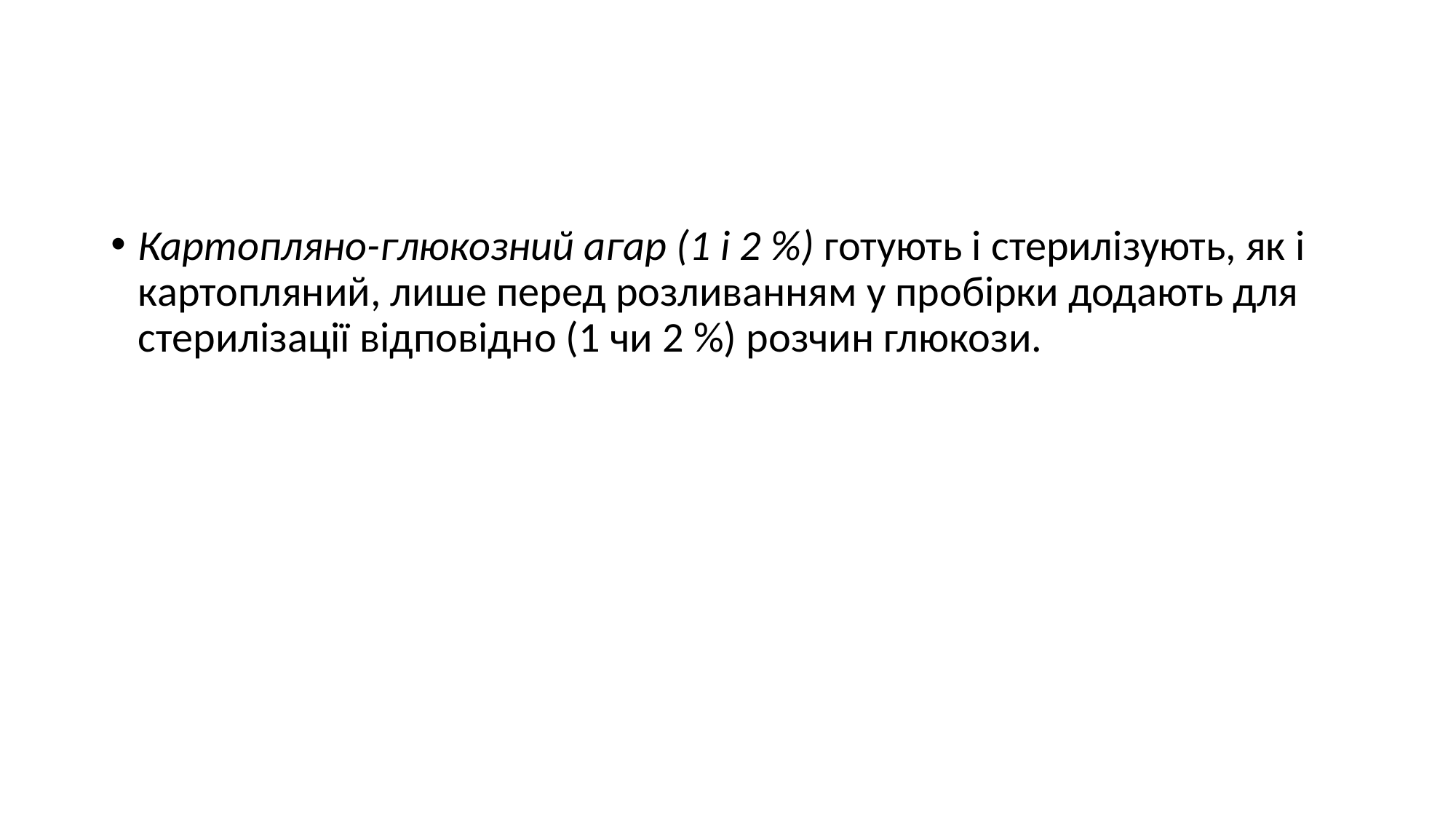

#
Картопляно-глюкозний агар (1 і 2 %) готують і стерилізують, як і картопляний, лише перед розливанням у пробірки додають для стерилізації відповідно (1 чи 2 %) розчин глюкози.